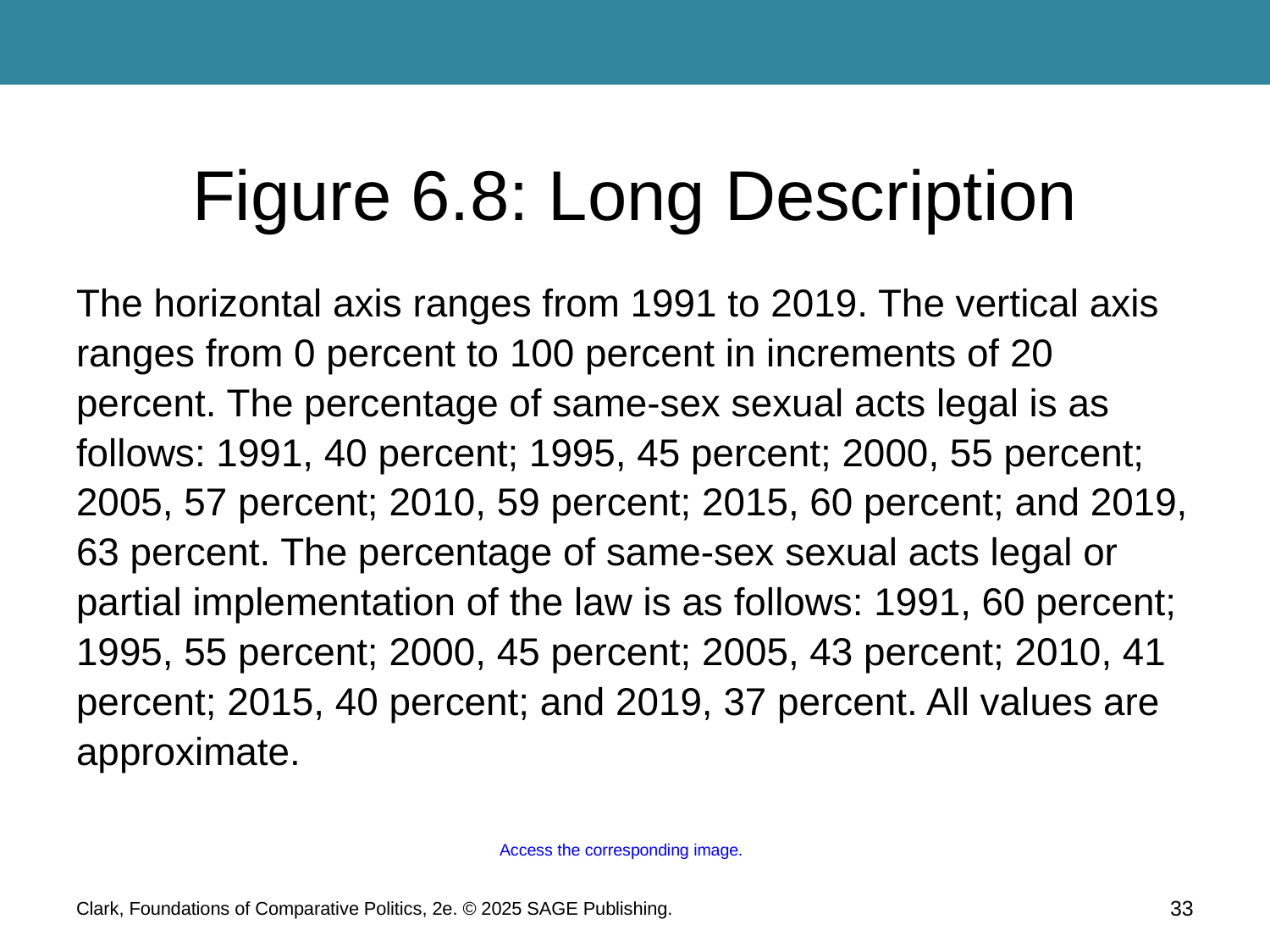

# Figure 6.8: Long Description
The horizontal axis ranges from 1991 to 2019. The vertical axis ranges from 0 percent to 100 percent in increments of 20 percent. The percentage of same-sex sexual acts legal is as follows: 1991, 40 percent; 1995, 45 percent; 2000, 55 percent; 2005, 57 percent; 2010, 59 percent; 2015, 60 percent; and 2019, 63 percent. The percentage of same-sex sexual acts legal or partial implementation of the law is as follows: 1991, 60 percent; 1995, 55 percent; 2000, 45 percent; 2005, 43 percent; 2010, 41 percent; 2015, 40 percent; and 2019, 37 percent. All values are approximate.
Access the corresponding image.
33
Clark, Foundations of Comparative Politics, 2e. © 2025 SAGE Publishing.